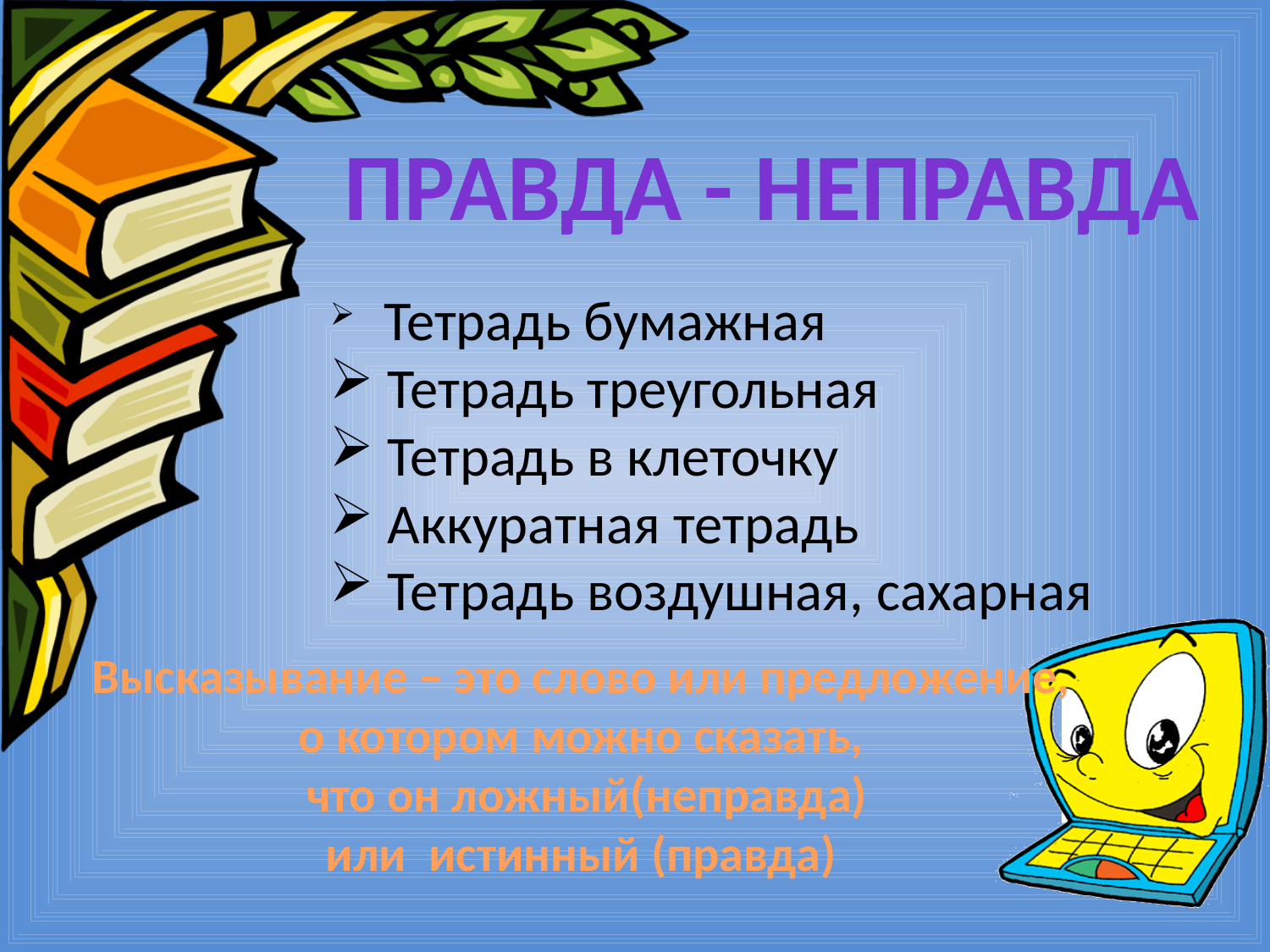

правда - неправда
    Тетрадь бумажная
 Тетрадь треугольная
 Тетрадь в клеточку
 Аккуратная тетрадь
 Тетрадь воздушная, сахарная
Высказывание – это слово или предложение,
о котором можно сказать,
 что он ложный(неправда)
 или  истинный (правда)